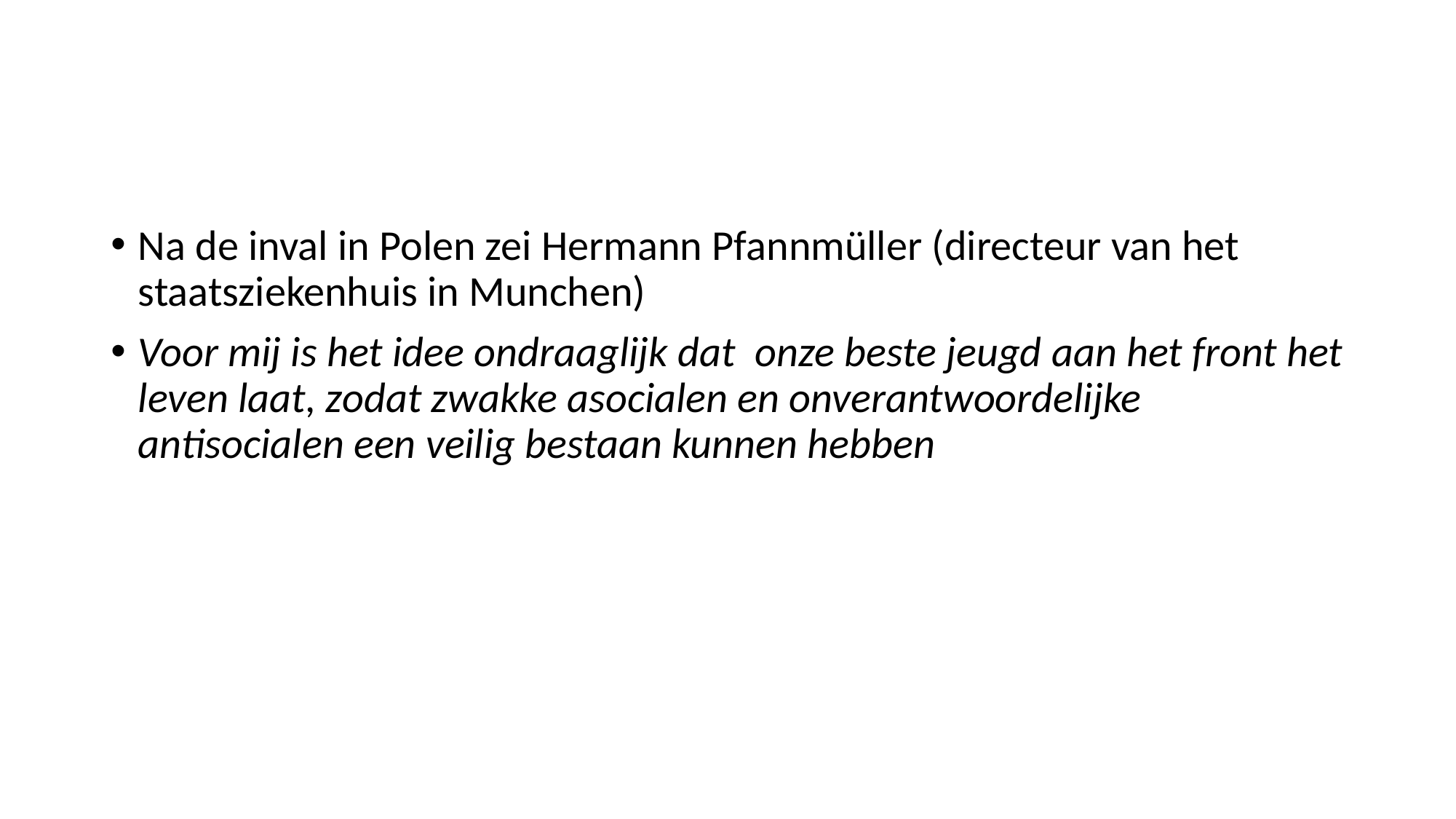

Na de inval in Polen zei Hermann Pfannmüller (directeur van het staatsziekenhuis in Munchen)
Voor mij is het idee ondraaglijk dat  onze beste jeugd aan het front het leven laat, zodat zwakke asocialen en onverantwoordelijke antisocialen een veilig bestaan kunnen hebben